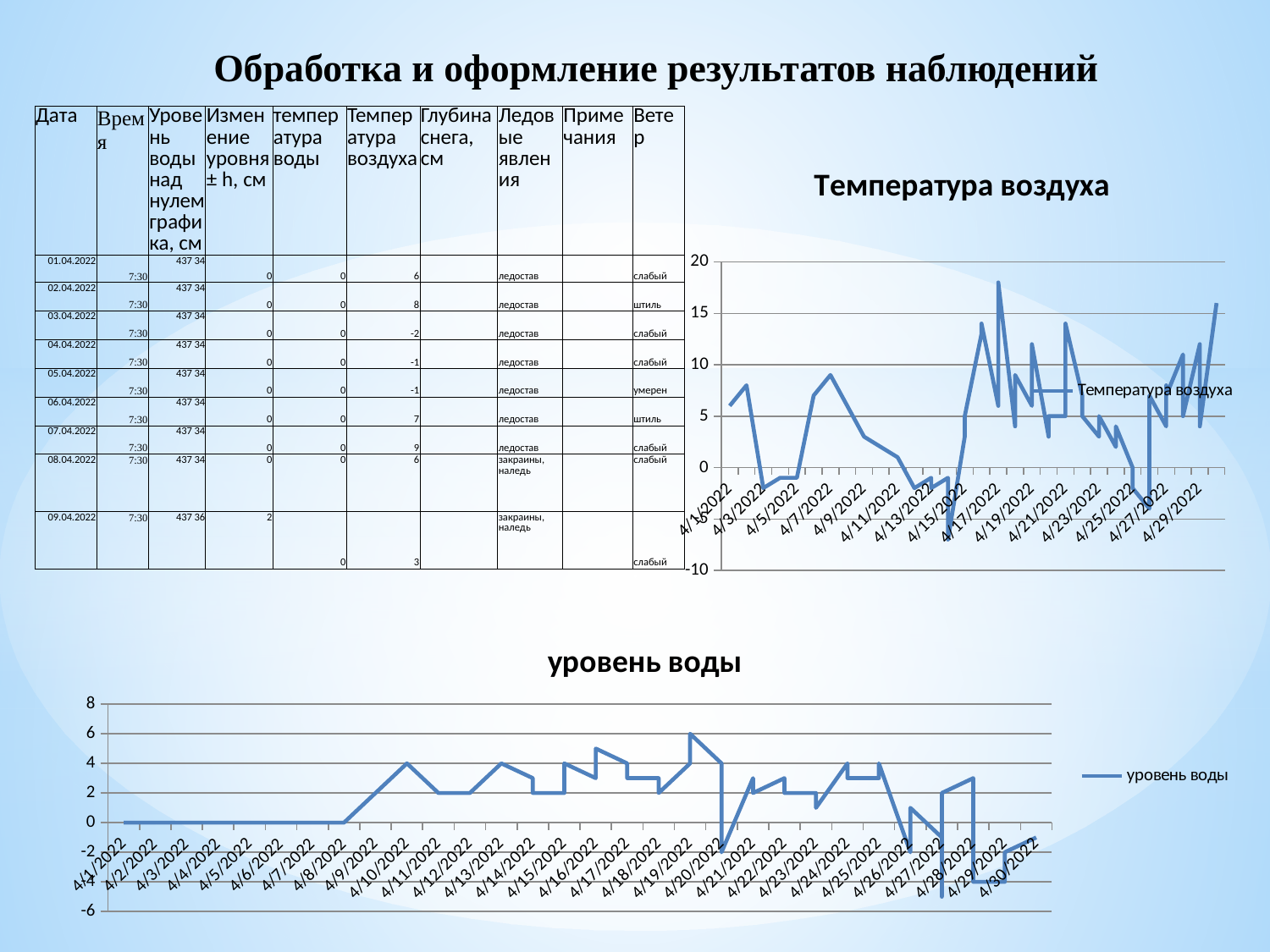

# Обработка и оформление результатов наблюдений
| Дата | Время | Уровень воды над нулем графика, см | Изменение уровня ± h, см | температура воды | Температура воздуха | Глубина снега, см | Ледовые явления | Примечания | Ветер |
| --- | --- | --- | --- | --- | --- | --- | --- | --- | --- |
| 01.04.2022 | 7:30 | 437 34 | 0 | 0 | 6 |  | ледостав |  | слабый |
| 02.04.2022 | 7:30 | 437 34 | 0 | 0 | 8 |  | ледостав |  | штиль |
| 03.04.2022 | 7:30 | 437 34 | 0 | 0 | -2 |  | ледостав |  | слабый |
| 04.04.2022 | 7:30 | 437 34 | 0 | 0 | -1 |  | ледостав |  | слабый |
| 05.04.2022 | 7:30 | 437 34 | 0 | 0 | -1 |  | ледостав |  | умерен |
| 06.04.2022 | 7:30 | 437 34 | 0 | 0 | 7 |  | ледостав |  | штиль |
| 07.04.2022 | 7:30 | 437 34 | 0 | 0 | 9 |  | ледостав |  | слабый |
| 08.04.2022 | 7:30 | 437 34 | 0 | 0 | 6 |  | закраины, наледь |  | слабый |
| 09.04.2022 | 7:30 | 437 36 | 2 | 0 | 3 |  | закраины, наледь |  | слабый |

### Chart:

| Category |  |
|---|---|
| 44652 | 6.0 |
| 44653 | 8.0 |
| 44654 | -2.0 |
| 44655 | -1.0 |
| 44656 | -1.0 |
| 44657 | 7.0 |
| 44658 | 9.0 |
| 44659 | 6.0 |
| 44660 | 3.0 |
| 44661 | 2.0 |
| 44662 | 1.0 |
| 44663 | -2.0 |
| 44664 | -1.0 |
| 44664 | -2.0 |
| 44665 | -1.0 |
| 44665 | -7.0 |
| 44666 | 3.0 |
| 44666 | 5.0 |
| 44667 | 13.0 |
| 44667 | 14.0 |
| 44668 | 6.0 |
| 44668 | 18.0 |
| 44669 | 4.0 |
| 44669 | 9.0 |
| 44670 | 6.0 |
| 44670 | 12.0 |
| 44671 | 3.0 |
| 44671 | 5.0 |
| 44672 | 5.0 |
| 44672 | 14.0 |
| 44673 | 7.0 |
| 44673 | 5.0 |
| 44674 | 3.0 |
| 44674 | 5.0 |
| 44675 | 2.0 |
| 44675 | 4.0 |
| 44676 | 0.0 |
| 44676 | -2.0 |
| 44677 | -4.0 |
| 44677 | 7.0 |
| 44678 | 4.0 |
| 44678 | 8.0 |
| 44678 | 7.0 |
| 44679 | 11.0 |
| 44679 | 5.0 |
| 44680 | 12.0 |
| 44680 | 4.0 |
| 44681 | 16.0 |

### Chart:

| Category |  |
|---|---|
| 44652 | 0.0 |
| 44653 | 0.0 |
| 44654 | 0.0 |
| 44655 | 0.0 |
| 44656 | 0.0 |
| 44657 | 0.0 |
| 44658 | 0.0 |
| 44659 | 0.0 |
| 44660 | 2.0 |
| 44661 | 4.0 |
| 44662 | 2.0 |
| 44663 | 2.0 |
| 44664 | 4.0 |
| 44664 | 4.0 |
| 44665 | 3.0 |
| 44665 | 2.0 |
| 44666 | 2.0 |
| 44666 | 4.0 |
| 44667 | 3.0 |
| 44667 | 5.0 |
| 44668 | 4.0 |
| 44668 | 3.0 |
| 44669 | 3.0 |
| 44669 | 2.0 |
| 44670 | 4.0 |
| 44670 | 6.0 |
| 44671 | 4.0 |
| 44671 | -2.0 |
| 44672 | 3.0 |
| 44672 | 2.0 |
| 44673 | 3.0 |
| 44673 | 2.0 |
| 44674 | 2.0 |
| 44674 | 1.0 |
| 44675 | 4.0 |
| 44675 | 3.0 |
| 44676 | 3.0 |
| 44676 | 4.0 |
| 44677 | -2.0 |
| 44677 | 1.0 |
| 44678 | -1.0 |
| 44678 | -5.0 |
| 44678 | 2.0 |
| 44679 | 3.0 |
| 44679 | -4.0 |
| 44680 | -4.0 |
| 44680 | -2.0 |
| 44681 | -1.0 |